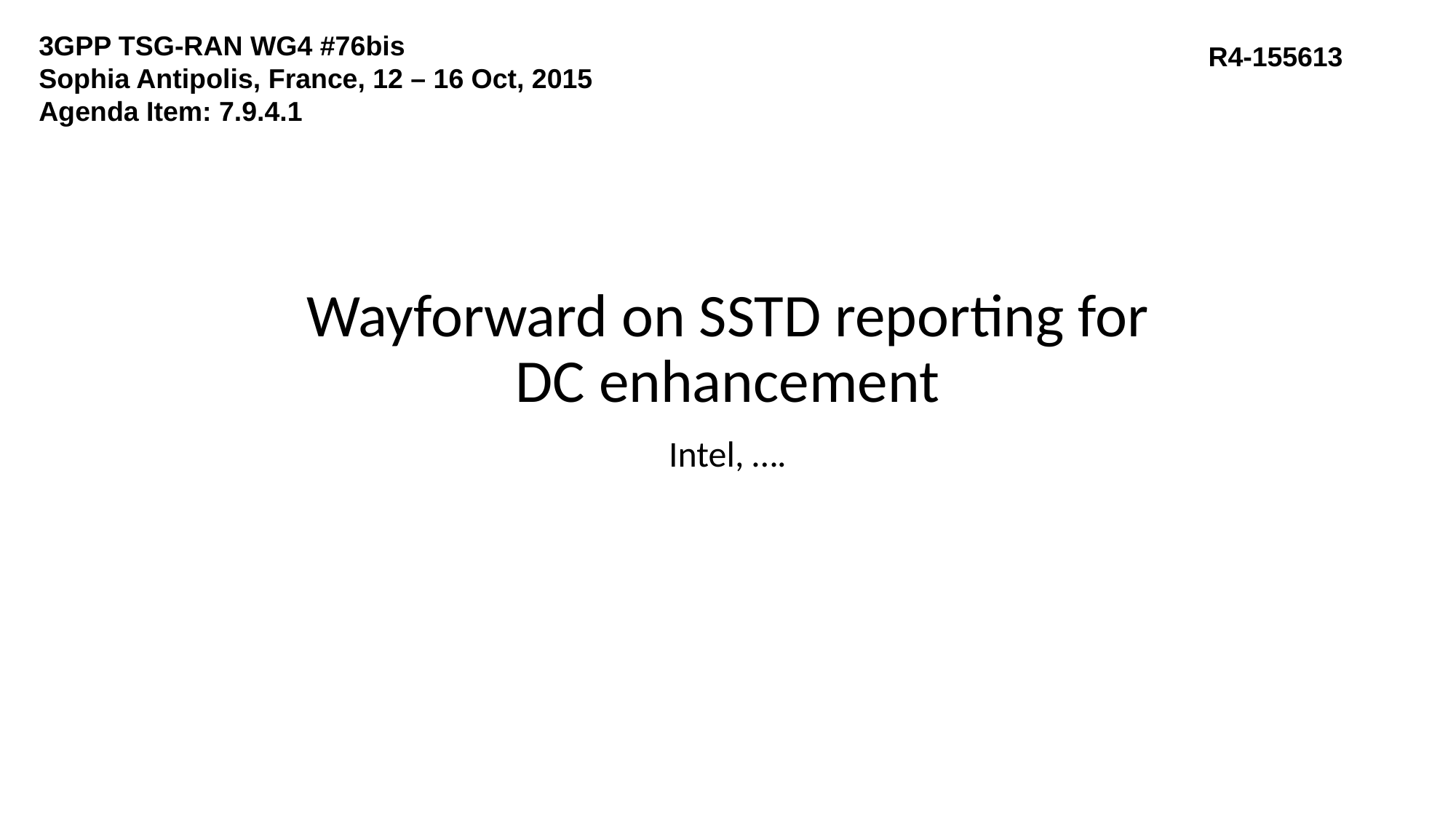

3GPP TSG-RAN WG4 #76bis
Sophia Antipolis, France, 12 – 16 Oct, 2015
Agenda Item: 7.9.4.1
R4-155613
# Wayforward on SSTD reporting for DC enhancement
Intel, ….